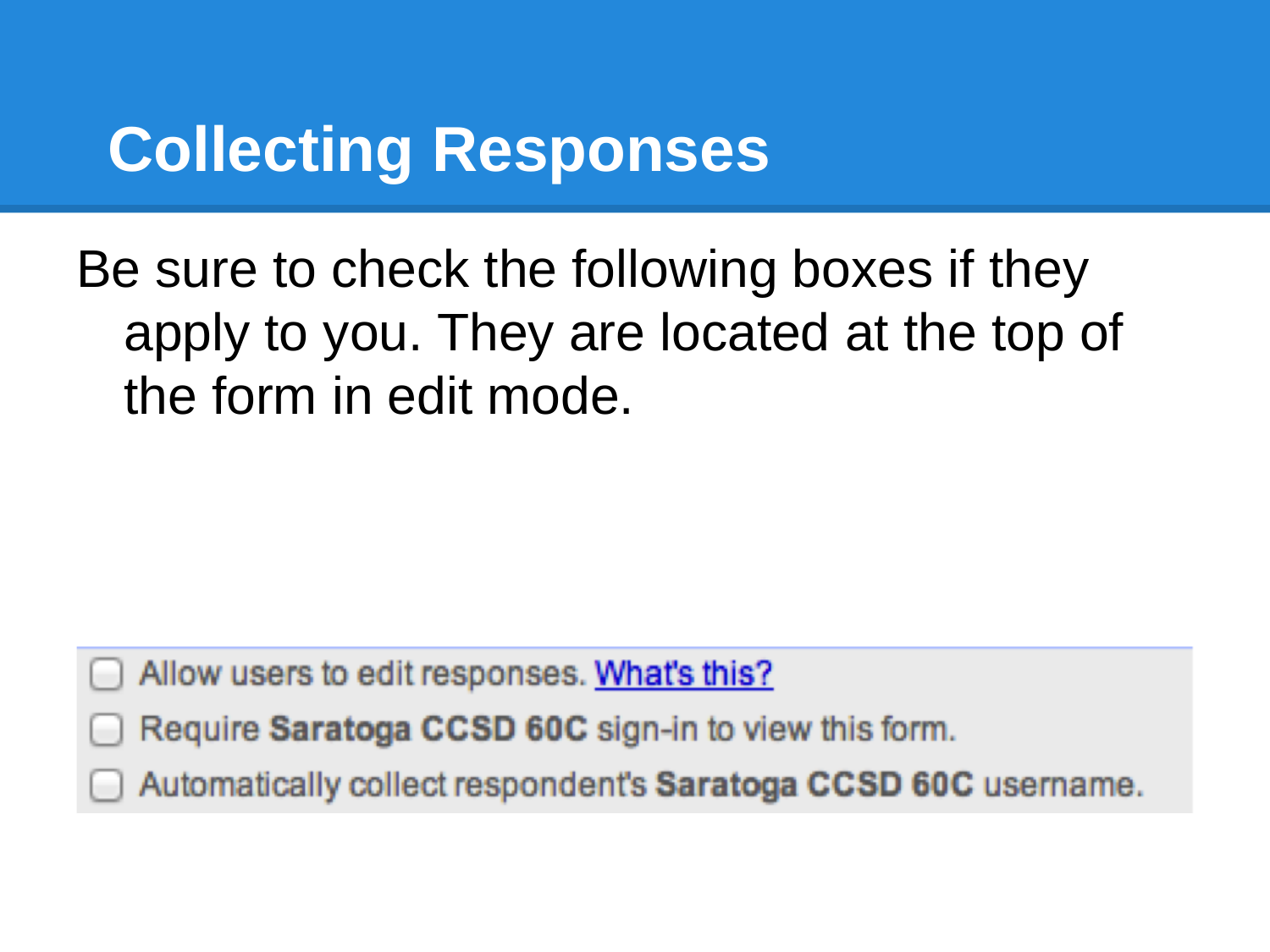

# Collecting Responses
Be sure to check the following boxes if they apply to you. They are located at the top of the form in edit mode.